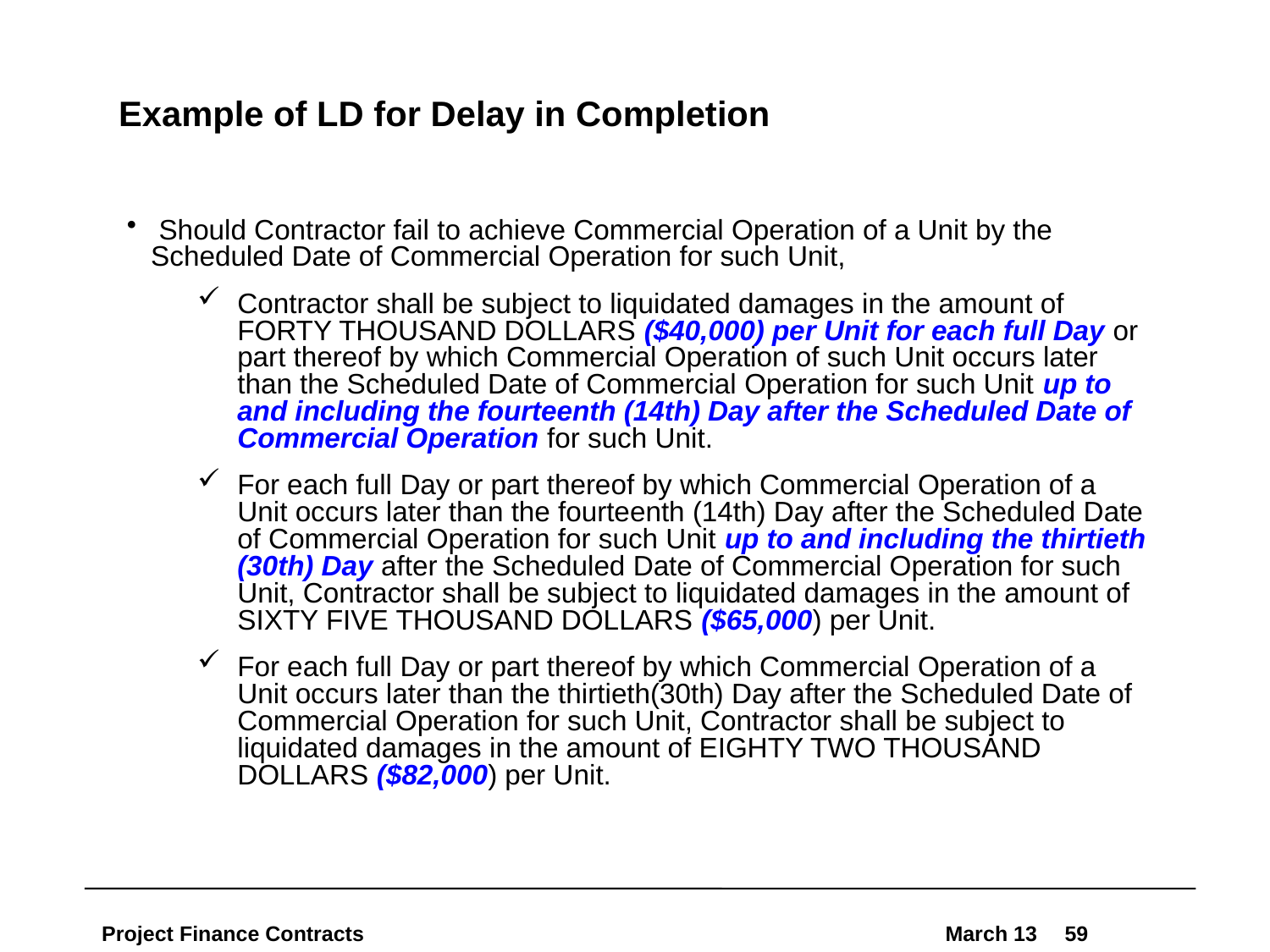

# Example of LD for Delay in Completion
 Should Contractor fail to achieve Commercial Operation of a Unit by the  Scheduled Date of Commercial Operation for such Unit,
Contractor shall be subject to liquidated damages in the amount of FORTY THOUSAND DOLLARS ($40,000) per Unit for each full Day or part thereof by which Commercial Operation of such Unit occurs later than the Scheduled Date of Commercial Operation for such Unit up to and including the fourteenth (14th) Day after the Scheduled Date of Commercial Operation for such Unit.
For each full Day or part thereof by which Commercial Operation of a Unit occurs later than the fourteenth (14th) Day after the Scheduled Date of Commercial Operation for such Unit up to and including the thirtieth (30th) Day after the Scheduled Date of Commercial Operation for such Unit, Contractor shall be subject to liquidated damages in the amount of SIXTY FIVE THOUSAND DOLLARS ($65,000) per Unit.
For each full Day or part thereof by which Commercial Operation of a Unit occurs later than the thirtieth(30th) Day after the Scheduled Date of Commercial Operation for such Unit, Contractor shall be subject to liquidated damages in the amount of EIGHTY TWO THOUSAND DOLLARS ($82,000) per Unit.